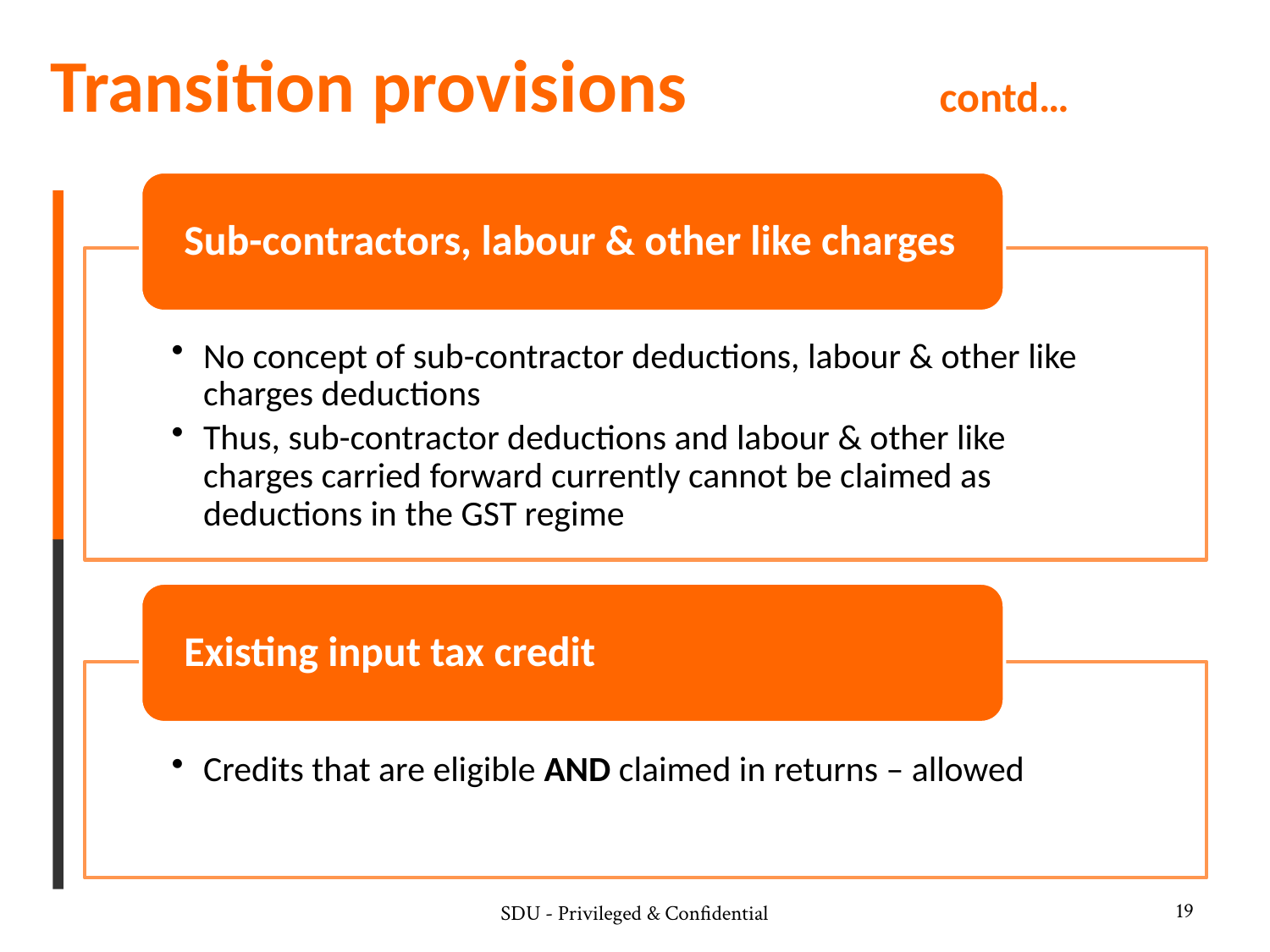

# Transition provisions		contd…
No concept of sub-contractor deductions, labour & other like charges deductions
Thus, sub-contractor deductions and labour & other like charges carried forward currently cannot be claimed as deductions in the GST regime
Sub-contractors, labour & other like charges
Credits that are eligible AND claimed in returns – allowed

Existing input tax credit
19
SDU - Privileged & Confidential